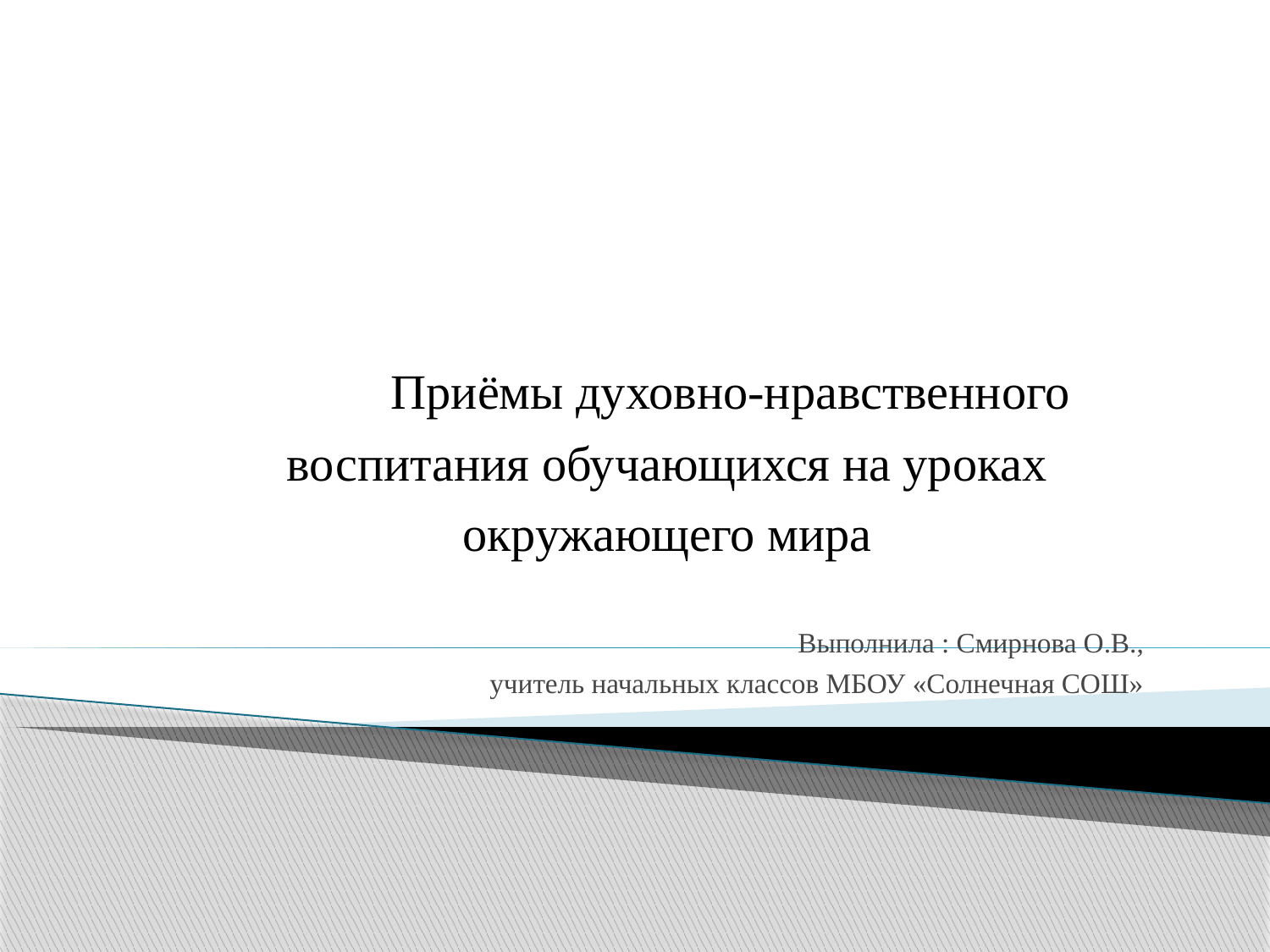

#

	Приёмы духовно-нравственного воспитания обучающихся на уроках окружающего мира

Выполнила : Смирнова О.В.,
учитель начальных классов МБОУ «Солнечная СОШ»